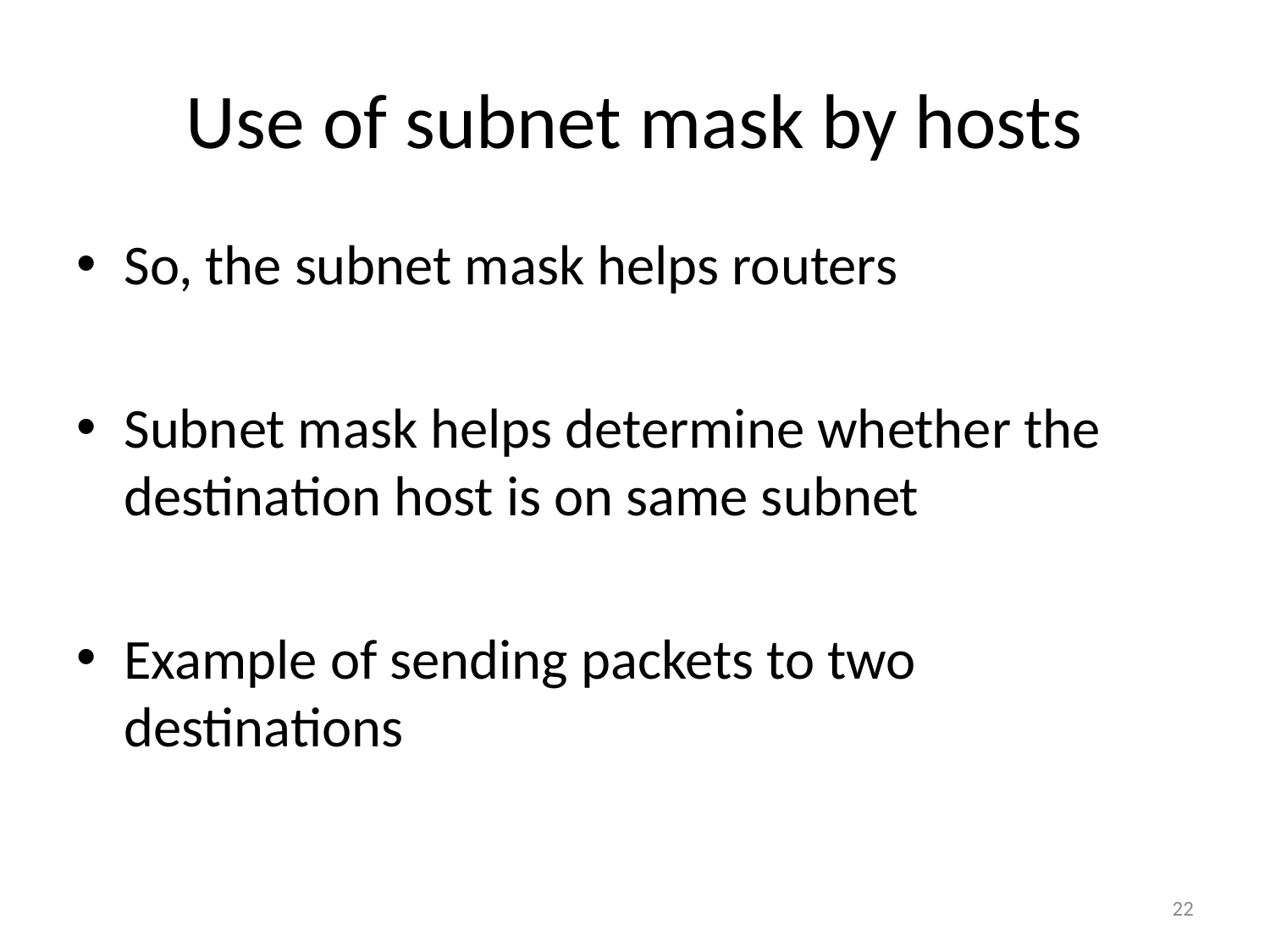

# Use of subnet mask by hosts
So, the subnet mask helps routers

Subnet mask helps determine whether the destination host is on same subnet

Example of sending packets to two destinations

22